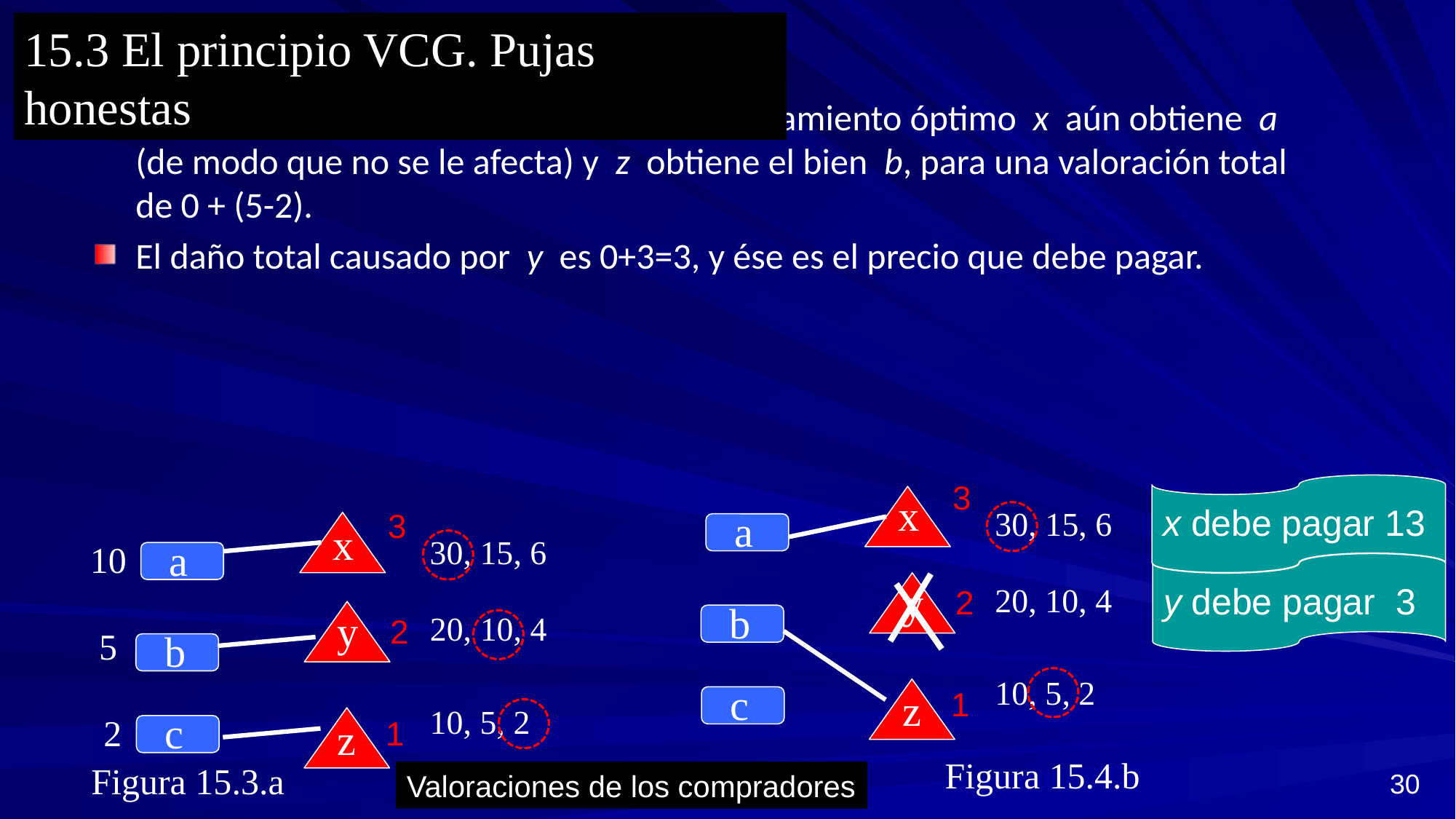

15.3 El principio VCG. Pujas honestas
Si el comprador  y  no estuviera, en el apareamiento óptimo  x  aún obtiene  a  (de modo que no se le afecta) y  z  obtiene el bien  b, para una valoración total de 0 + (5-2).
El daño total causado por  y  es 0+3=3, y ése es el precio que debe pagar.
3
x debe pagar 13
x

30, 15, 6
a
3

x

30, 15, 6
a

10

y debe pagar  3
y

20, 10, 4
2
b
y

20, 10, 4
2

 5
b

10, 5, 2

c
1
z

10, 5, 2

c
 2
1
z

Figura 15.4.b
Figura 15.3.a
30
Valoraciones de los compradores